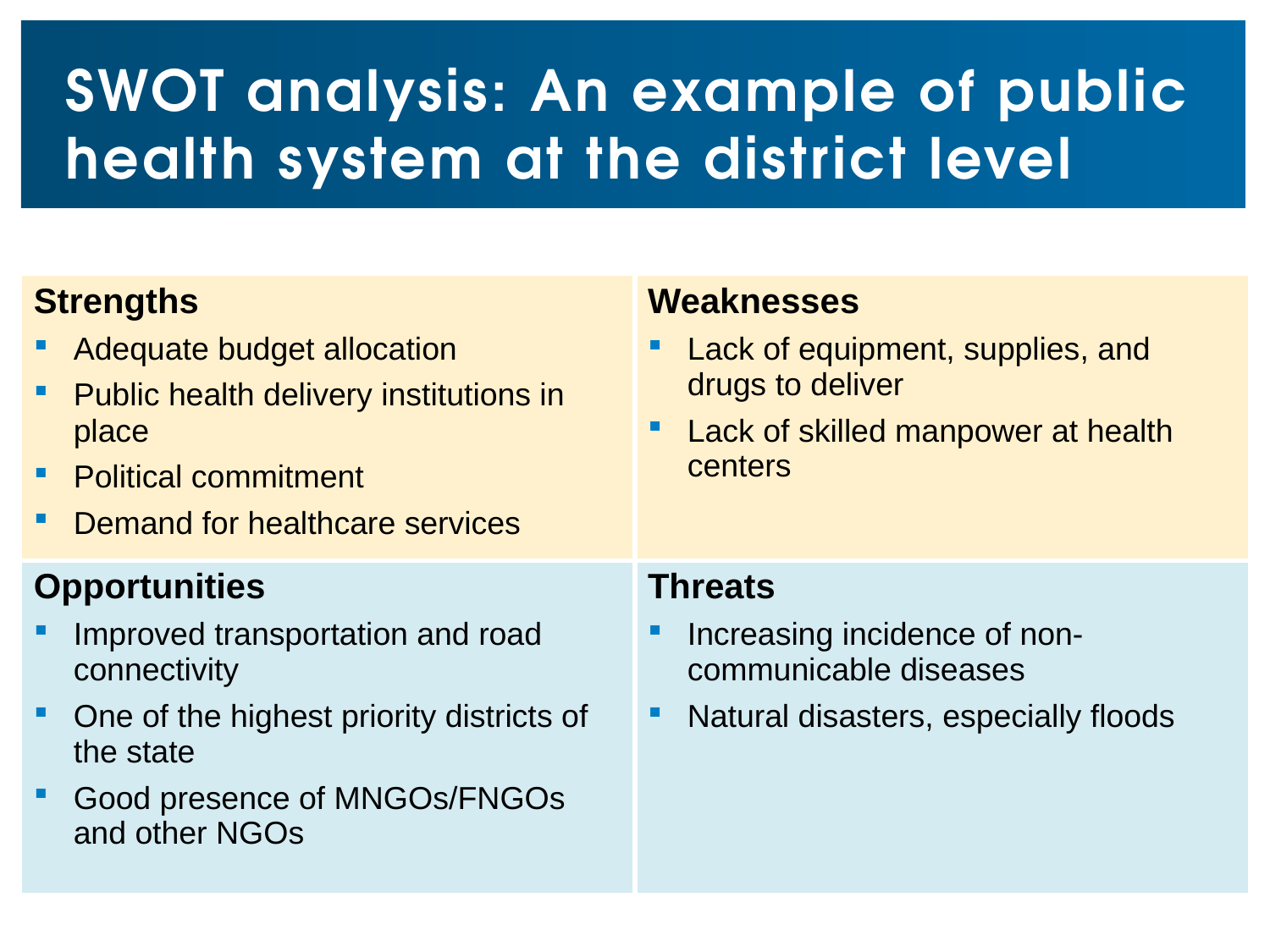

# SWOT analysis: An example of public health system at the district level
| Strengths Adequate budget allocation Public health delivery institutions in place Political commitment Demand for healthcare services | Weaknesses Lack of equipment, supplies, and drugs to deliver Lack of skilled manpower at health centers |
| --- | --- |
| Opportunities Improved transportation and road connectivity One of the highest priority districts of the state Good presence of MNGOs/FNGOs and other NGOs | Threats Increasing incidence of non- communicable diseases Natural disasters, especially floods |